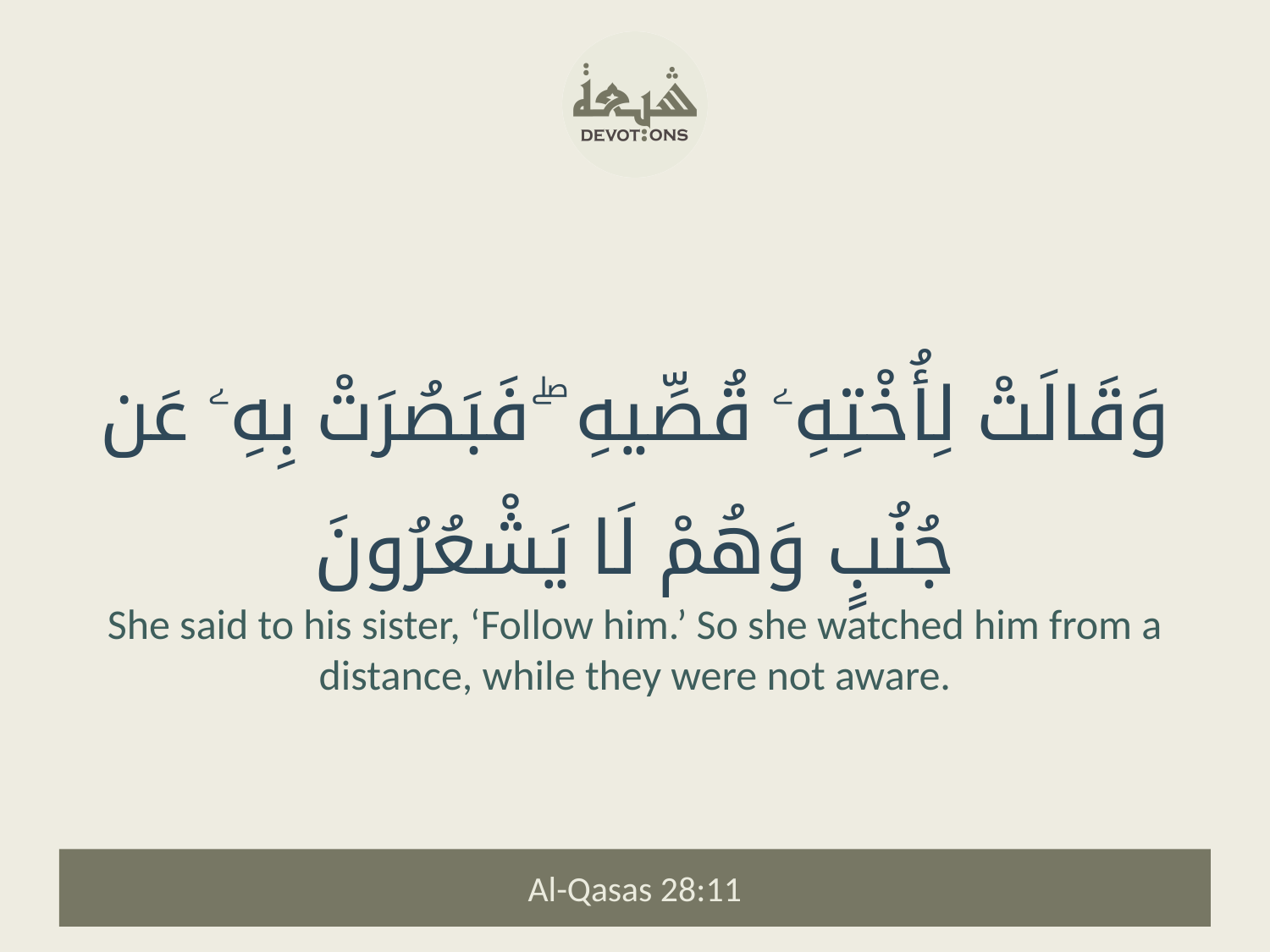

وَقَالَتْ لِأُخْتِهِۦ قُصِّيهِ ۖ فَبَصُرَتْ بِهِۦ عَن جُنُبٍ وَهُمْ لَا يَشْعُرُونَ
She said to his sister, ‘Follow him.’ So she watched him from a distance, while they were not aware.
Al-Qasas 28:11